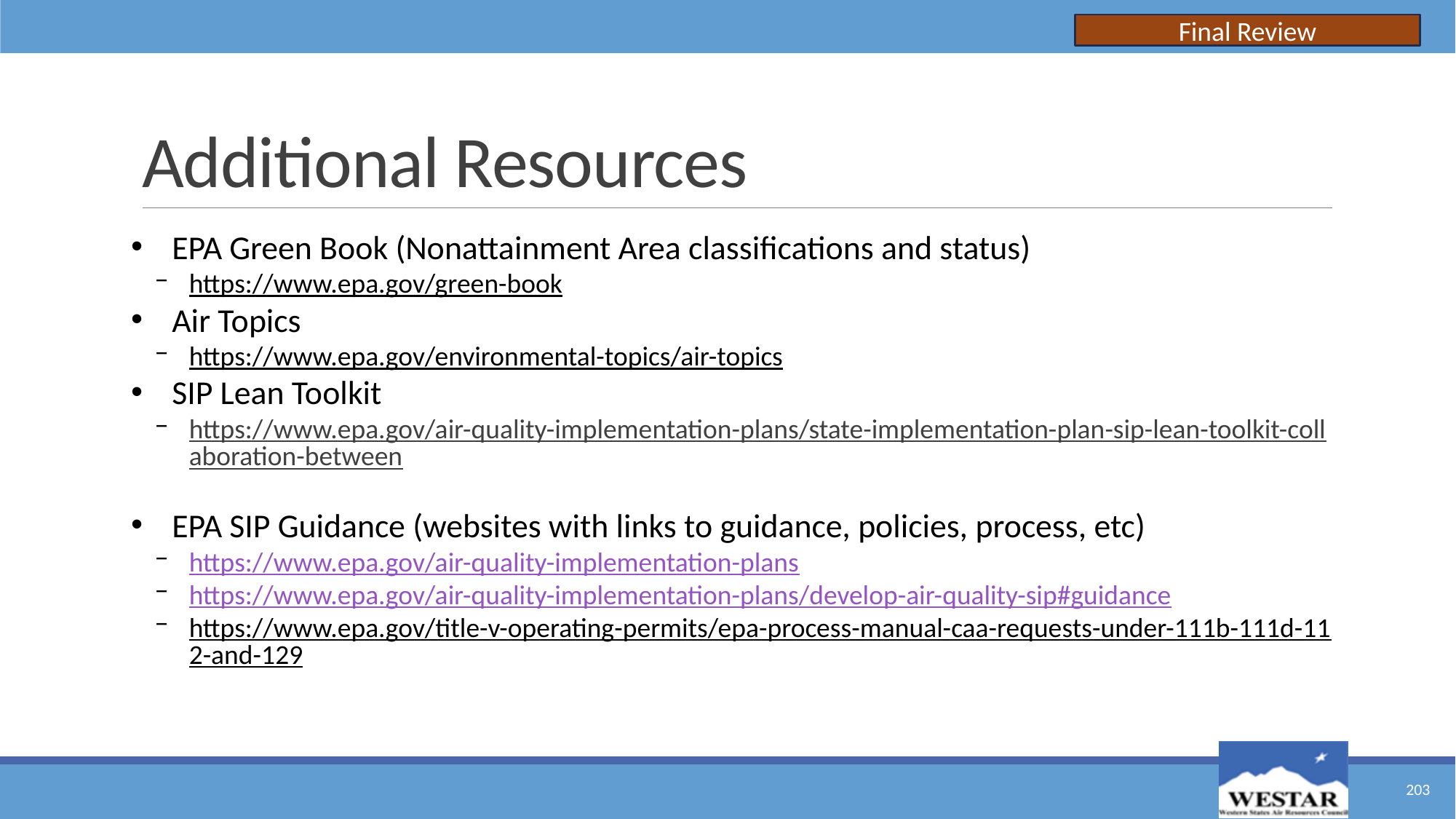

Final Review
# Additional Resources
EPA Green Book (Nonattainment Area classifications and status)
https://www.epa.gov/green-book
Air Topics
https://www.epa.gov/environmental-topics/air-topics
SIP Lean Toolkit
https://www.epa.gov/air-quality-implementation-plans/state-implementation-plan-sip-lean-toolkit-collaboration-between
EPA SIP Guidance (websites with links to guidance, policies, process, etc)
https://www.epa.gov/air-quality-implementation-plans
https://www.epa.gov/air-quality-implementation-plans/develop-air-quality-sip#guidance
https://www.epa.gov/title-v-operating-permits/epa-process-manual-caa-requests-under-111b-111d-112-and-129

203